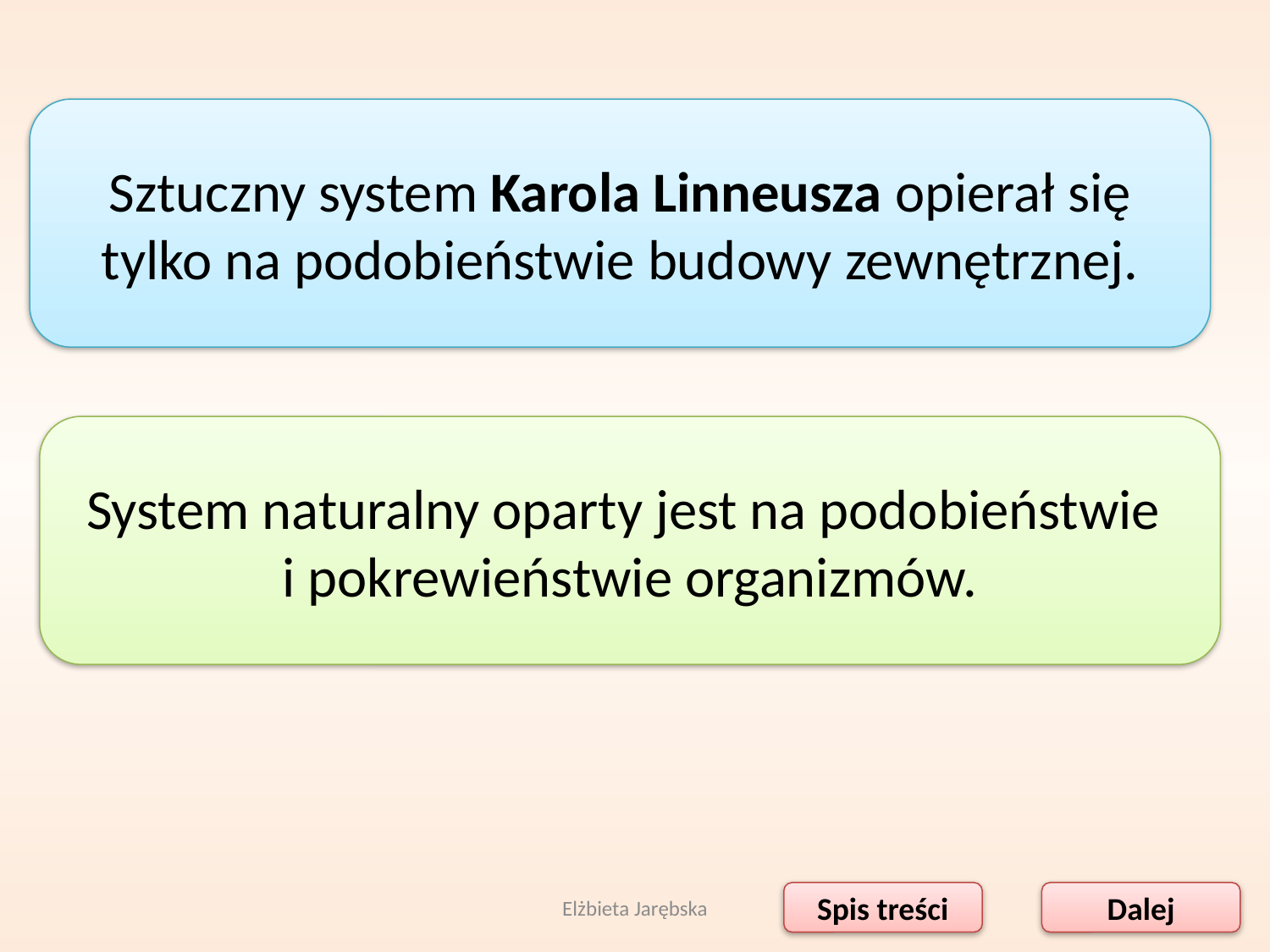

Sztuczny system Karola Linneusza opierał się tylko na podobieństwie budowy zewnętrznej.
System naturalny oparty jest na podobieństwie
i pokrewieństwie organizmów.
Elżbieta Jarębska
Spis treści
Dalej